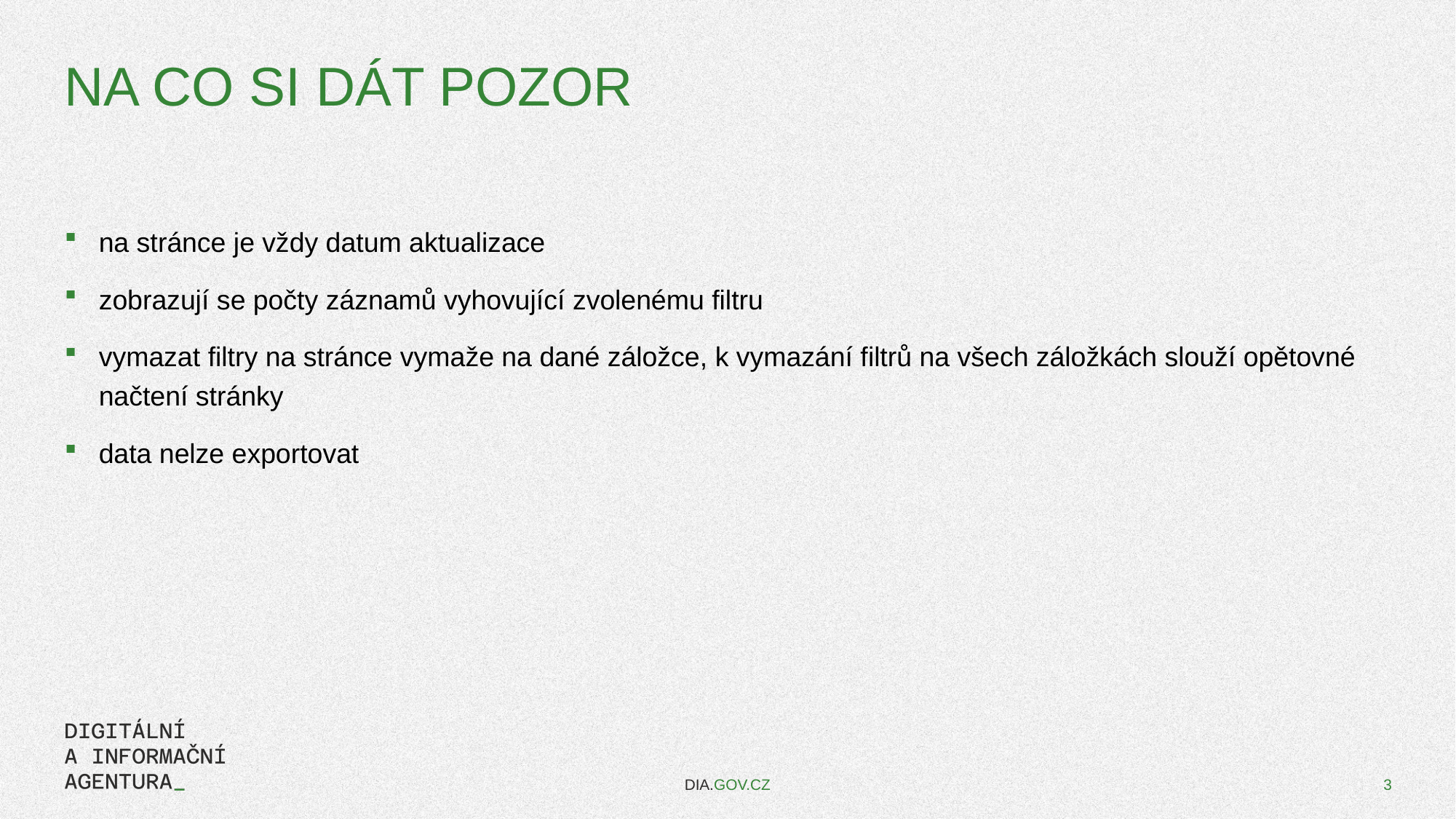

# Na co si dát pozor
na stránce je vždy datum aktualizace
zobrazují se počty záznamů vyhovující zvolenému filtru
vymazat filtry na stránce vymaže na dané záložce, k vymazání filtrů na všech záložkách slouží opětovné načtení stránky
data nelze exportovat

DIA.GOV.CZ
3